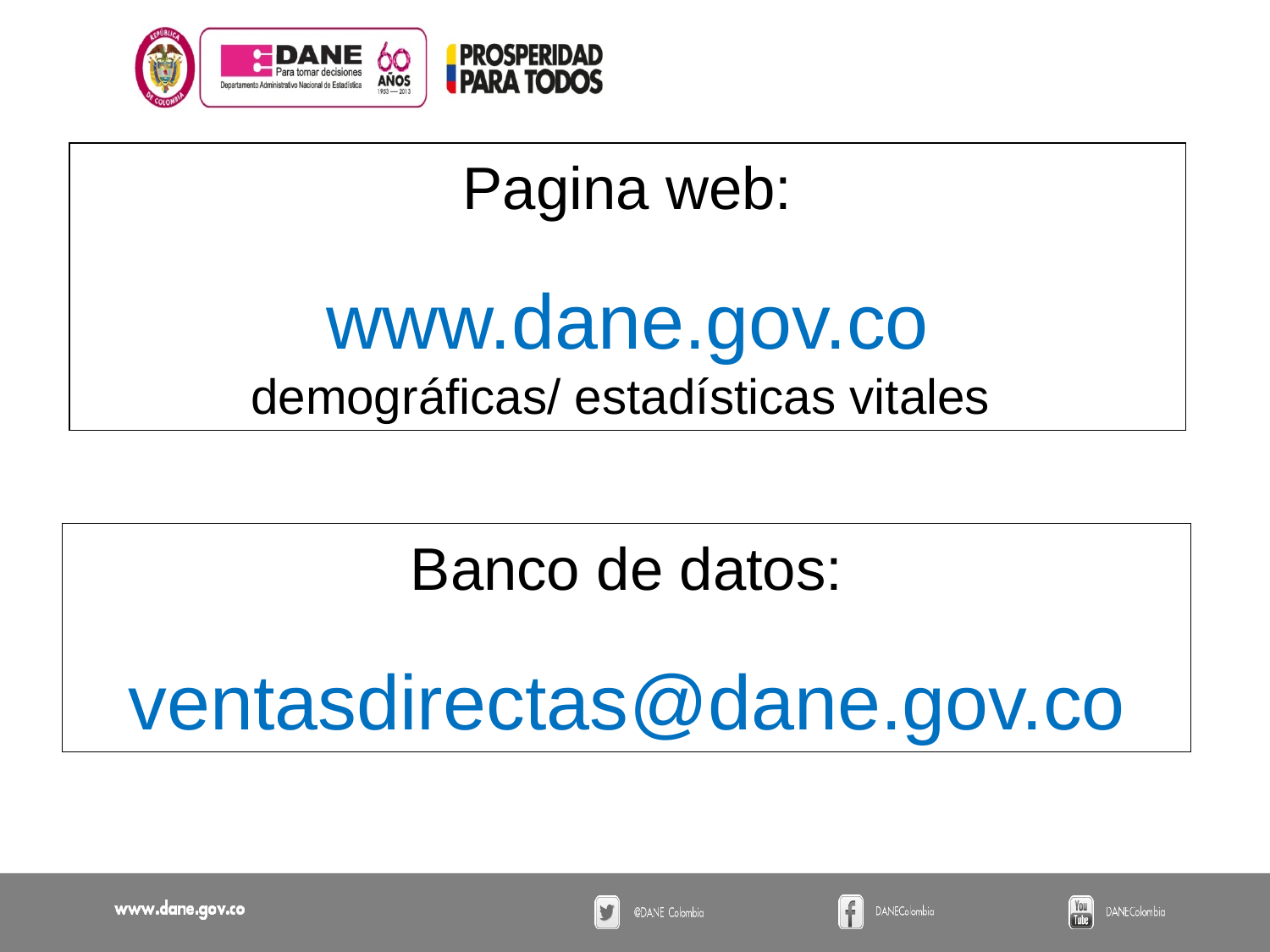

Pagina web:

www.dane.gov.co
demográficas/ estadísticas vitales
Banco de datos:

ventasdirectas@dane.gov.co